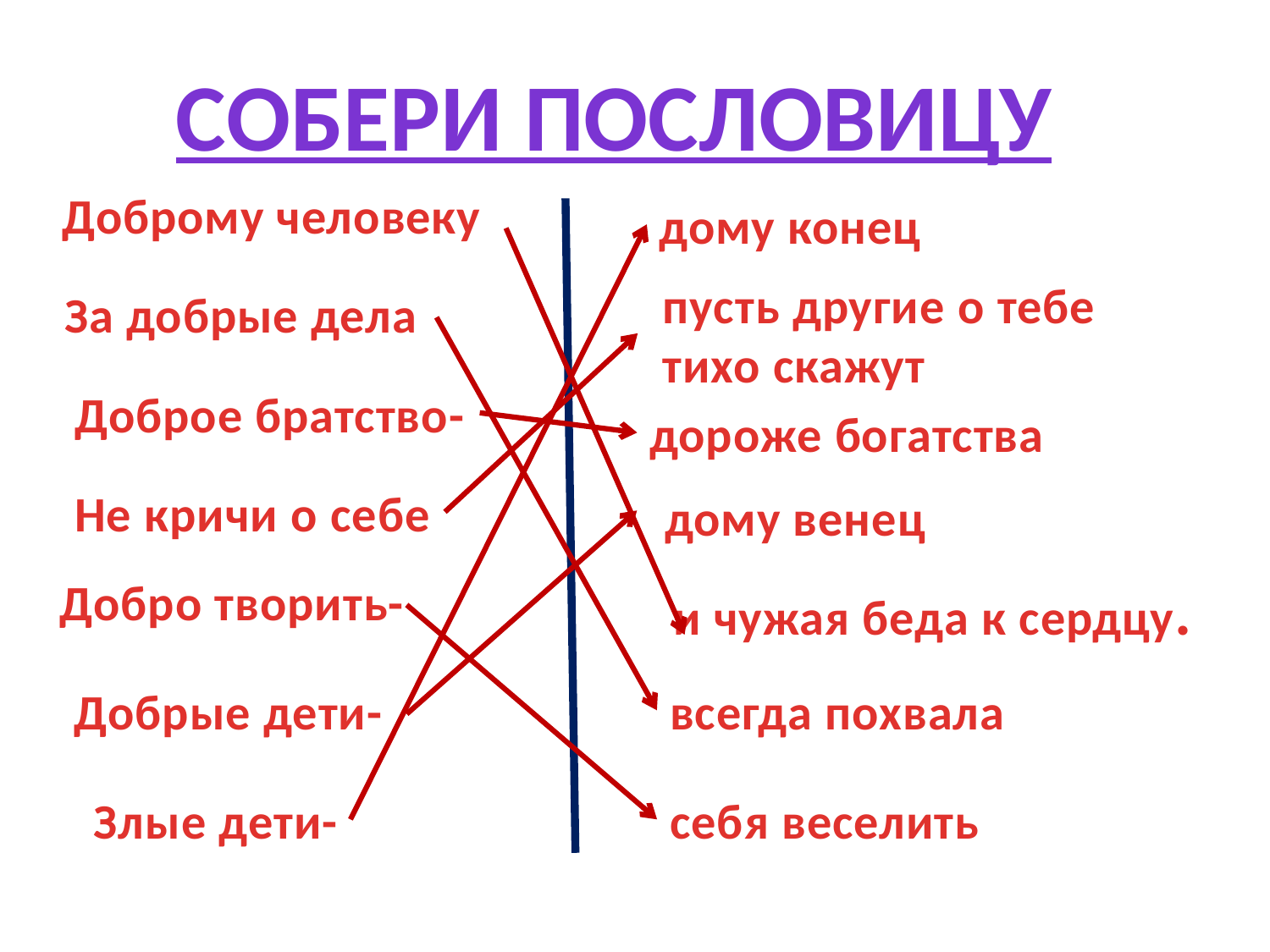

Собери пословицу
Доброму человеку

дому конец
 пусть другие о тебе
 тихо скажут
За добрые дела
Доброе братство-
дороже богатства
 дому венец
Не кричи о себе
Добро творить-
и чужая беда к сердцу.
Добрые дети-
всегда похвала

Злые дети-
себя веселить